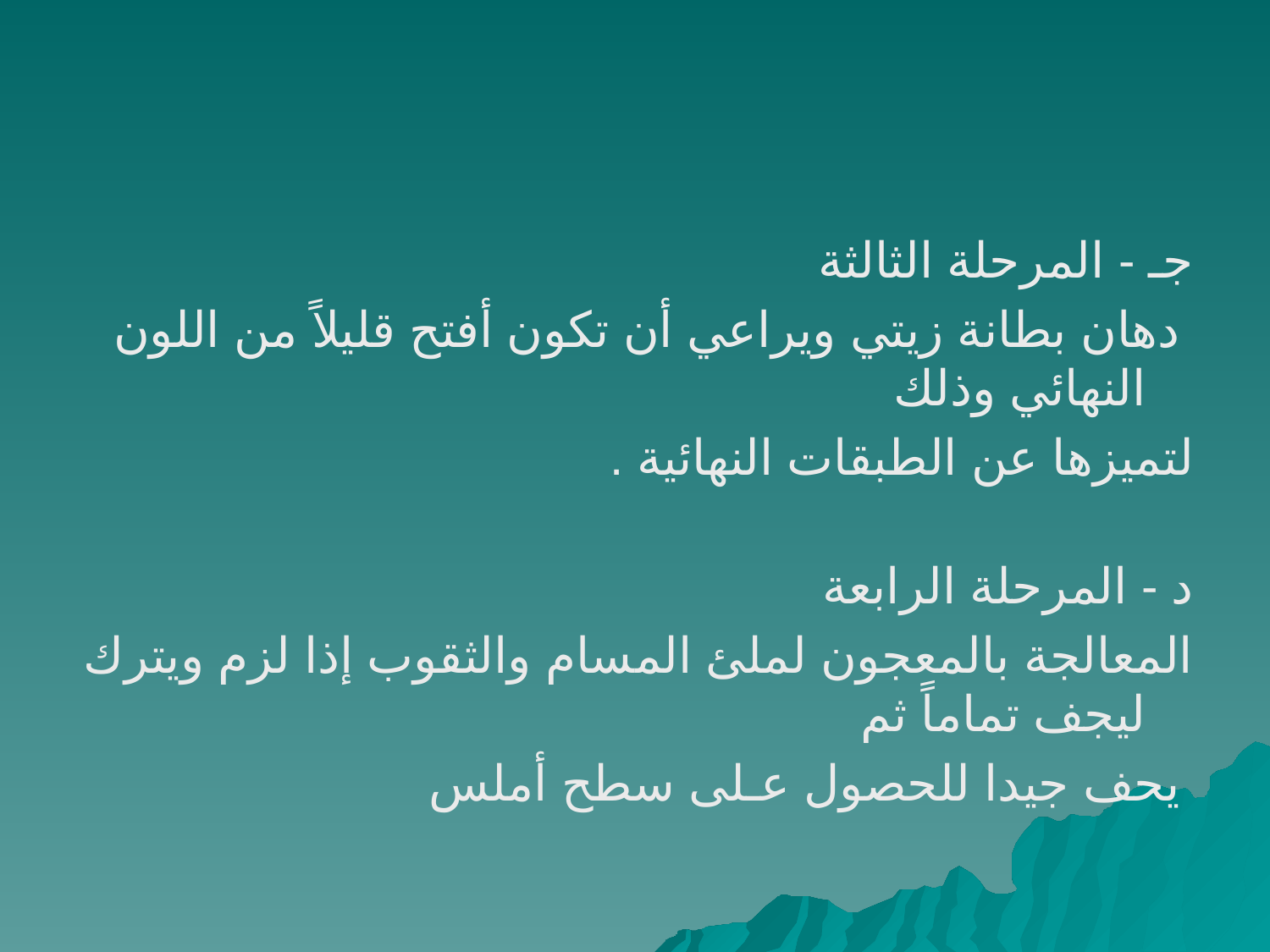

جـ - المرحلة الثالثة
 دهان بطانة زيتي ويراعي أن تكون أفتح قليلاً من اللون النهائي وذلك
لتميزها عن الطبقات النهائية .
د - المرحلة الرابعة
المعالجة بالمعجون لملئ المسام والثقوب إذا لزم ويترك ليجف تماماً ثم
 يحف جيدا للحصول عـلى سطح أملس